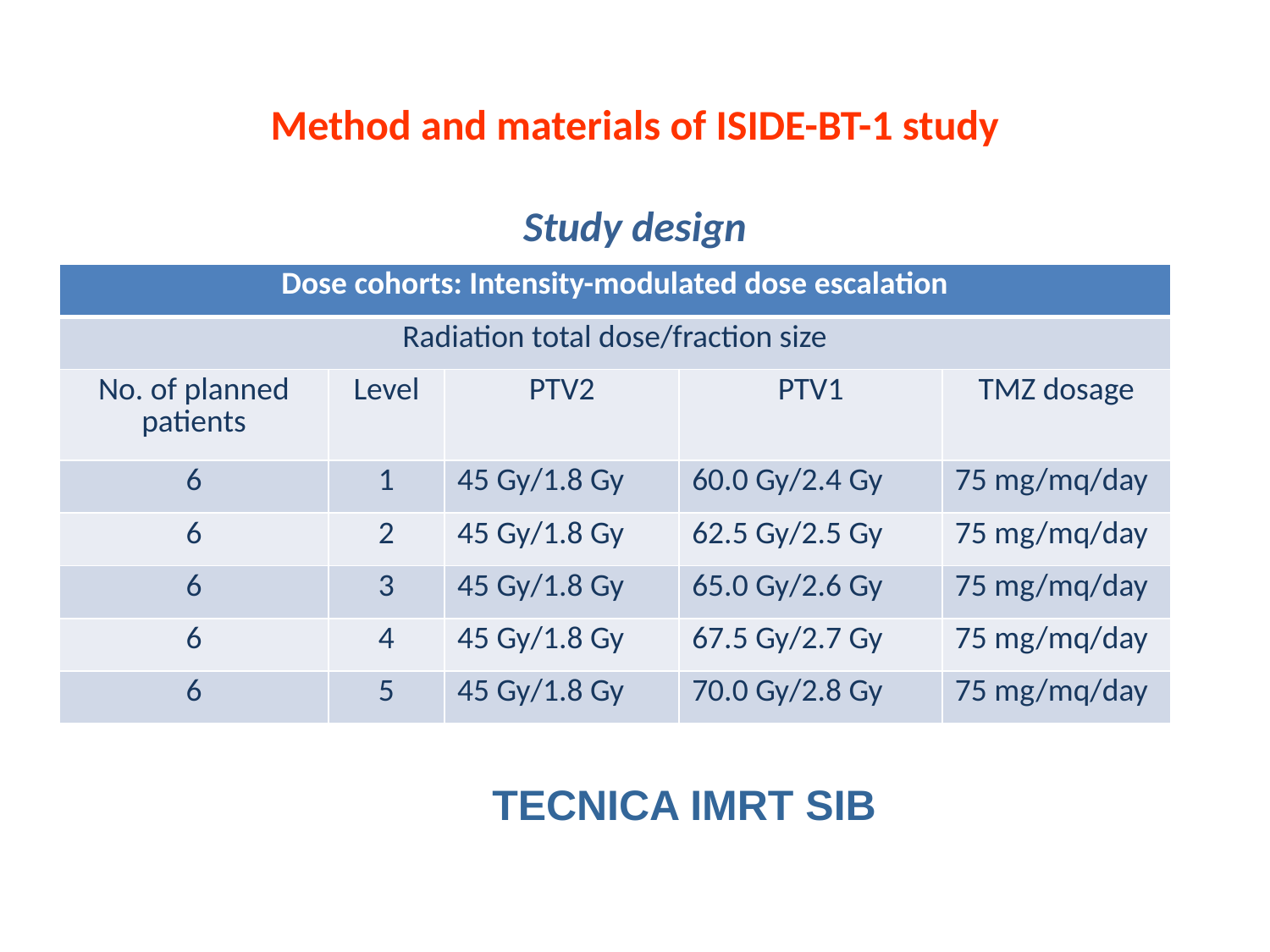

# Method and materials of ISIDE-BT-1 study Study design
| Dose cohorts: Intensity-modulated dose escalation |  |  |  |  |
| --- | --- | --- | --- | --- |
| Radiation total dose/fraction size |  |  |  |  |
| No. of planned patients | Level | PTV2 | PTV1 | TMZ dosage |
| 6 | 1 | 45 Gy/1.8 Gy | 60.0 Gy/2.4 Gy | 75 mg/mq/day |
| 6 | 2 | 45 Gy/1.8 Gy | 62.5 Gy/2.5 Gy | 75 mg/mq/day |
| 6 | 3 | 45 Gy/1.8 Gy | 65.0 Gy/2.6 Gy | 75 mg/mq/day |
| 6 | 4 | 45 Gy/1.8 Gy | 67.5 Gy/2.7 Gy | 75 mg/mq/day |
| 6 | 5 | 45 Gy/1.8 Gy | 70.0 Gy/2.8 Gy | 75 mg/mq/day |
TECNICA IMRT SIB